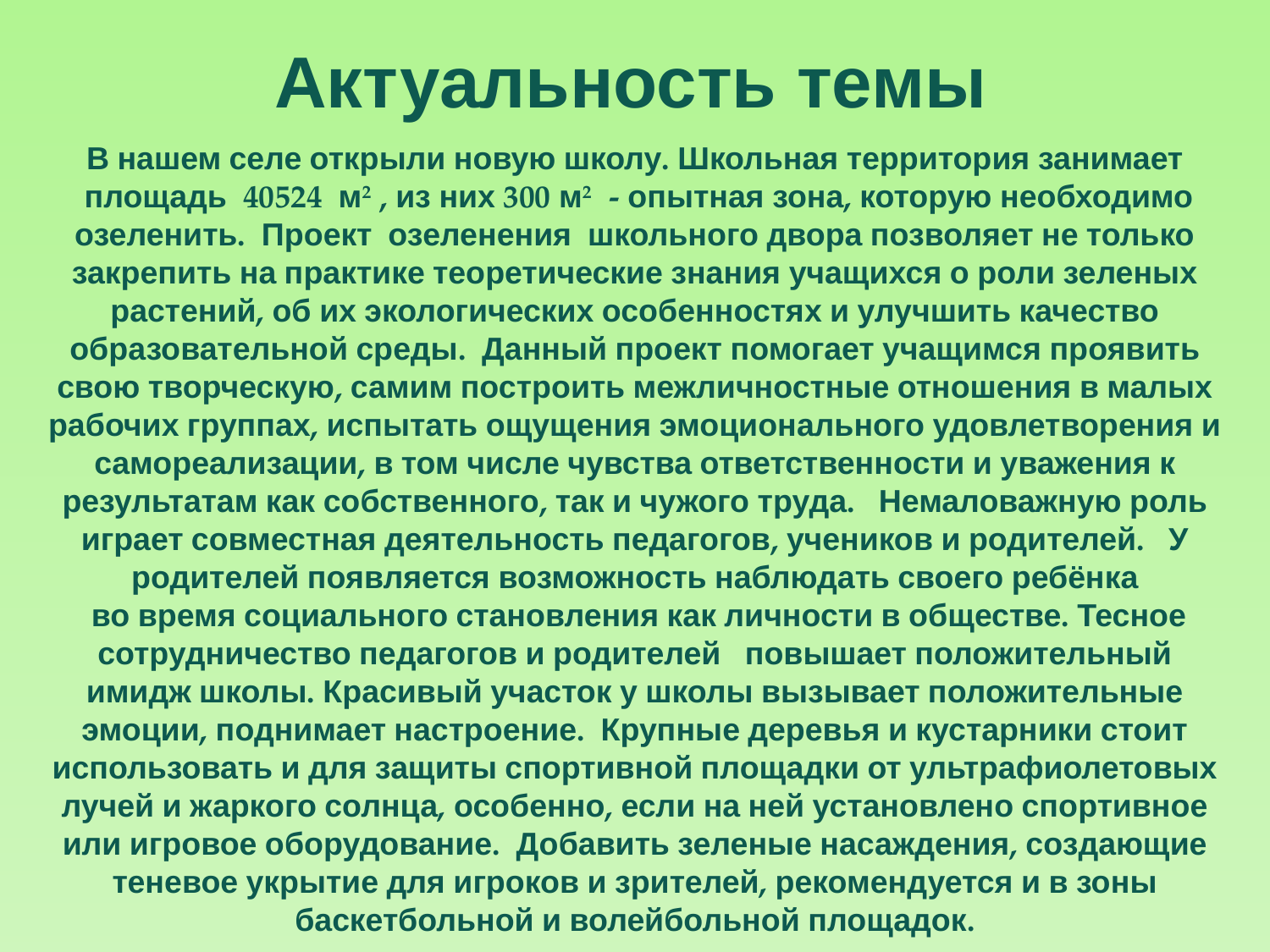

# Актуальность темы
В нашем селе открыли новую школу. Школьная территория занимает
 площадь  40524  м2 , из них 300 м2   - опытная зона, которую необходимо озеленить.  Проект  озеленения  школьного двора позволяет не только закрепить на практике теоретические знания учащихся о роли зеленых растений, об их экологических особенностях и улучшить качество образовательной среды.  Данный проект помогает учащимся проявить свою творческую, самим построить межличностные отношения в малых рабочих группах, испытать ощущения эмоционального удовлетворения и самореализации, в том числе чувства ответственности и уважения к результатам как собственного, так и чужого труда.   Немаловажную роль играет совместная деятельность педагогов, учеников и родителей.   У родителей появляется возможность наблюдать своего ребёнка
 во время социального становления как личности в обществе. Тесное сотрудничество педагогов и родителей   повышает положительный имидж школы. Красивый участок у школы вызывает положительные эмоции, поднимает настроение.  Крупные деревья и кустарники стоит использовать и для защиты спортивной площадки от ультрафиолетовых лучей и жаркого солнца, особенно, если на ней установлено спортивное или игровое оборудование.  Добавить зеленые насаждения, создающие теневое укрытие для игроков и зрителей, рекомендуется и в зоны баскетбольной и волейбольной площадок.